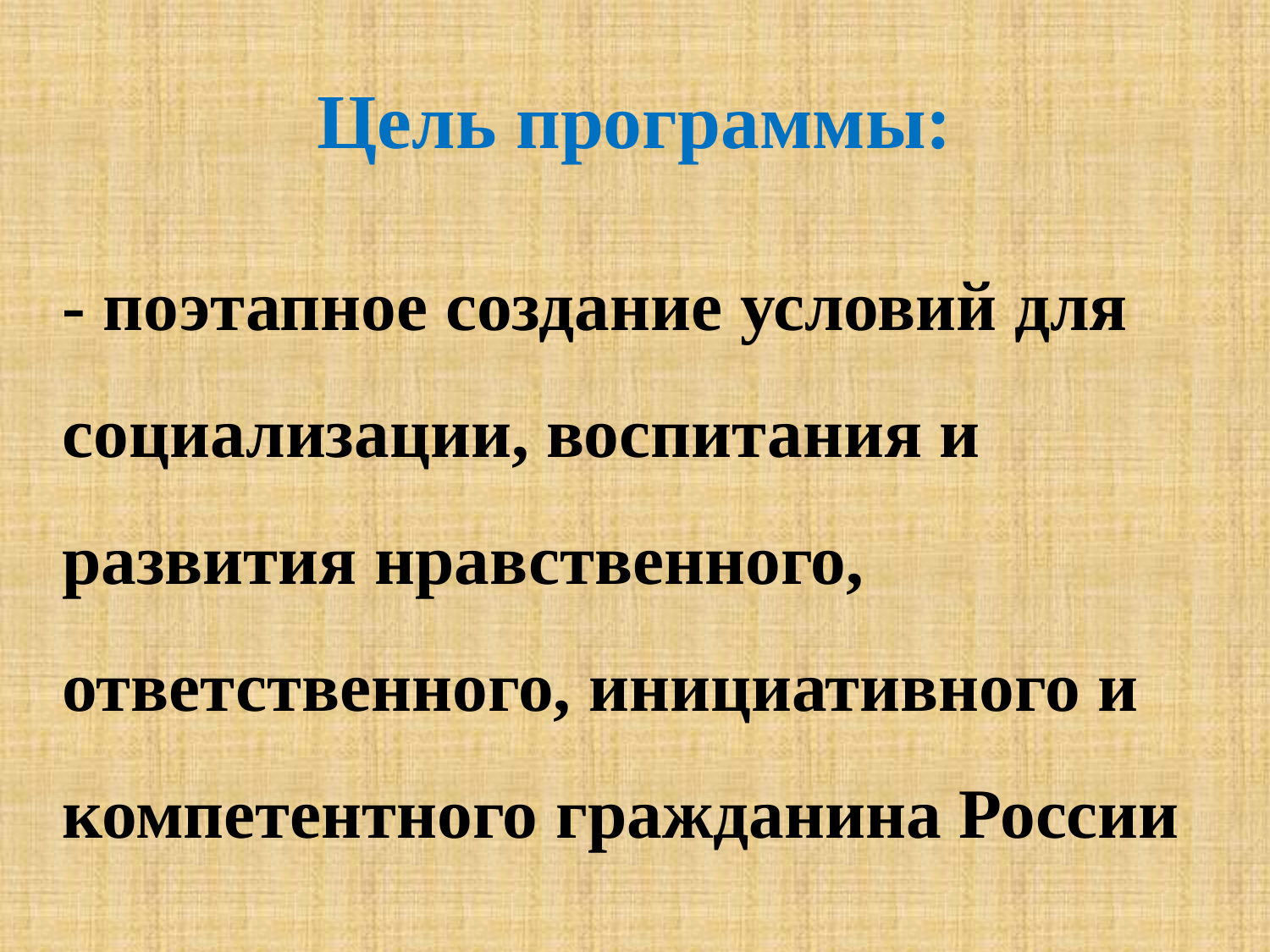

# Цель программы:
- поэтапное создание условий для социализации, воспитания и развития нравственного, ответственного, инициативного и компетентного гражданина России